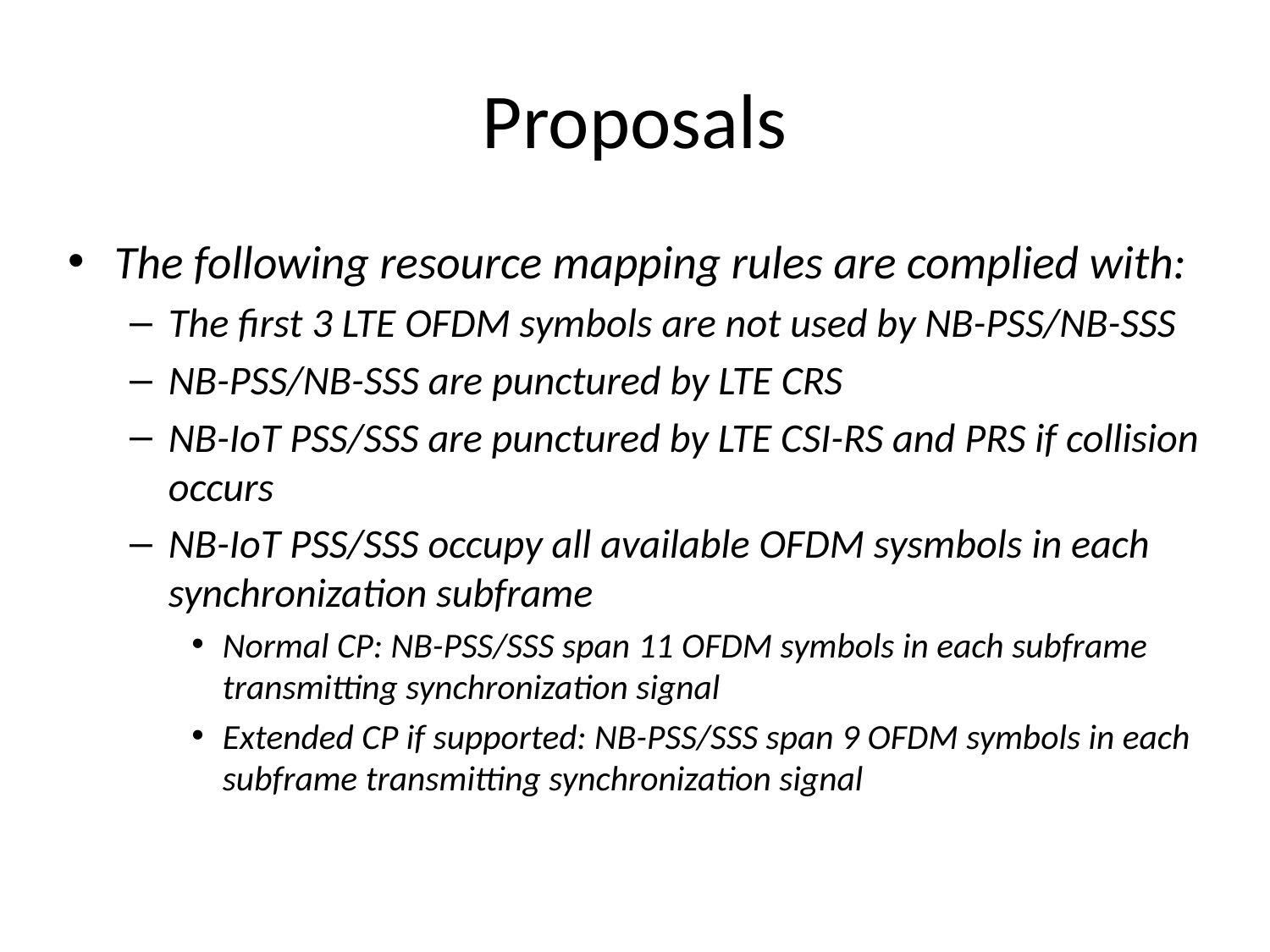

# Proposals
The following resource mapping rules are complied with:
The first 3 LTE OFDM symbols are not used by NB-PSS/NB-SSS
NB-PSS/NB-SSS are punctured by LTE CRS
NB-IoT PSS/SSS are punctured by LTE CSI-RS and PRS if collision occurs
NB-IoT PSS/SSS occupy all available OFDM sysmbols in each synchronization subframe
Normal CP: NB-PSS/SSS span 11 OFDM symbols in each subframe transmitting synchronization signal
Extended CP if supported: NB-PSS/SSS span 9 OFDM symbols in each subframe transmitting synchronization signal